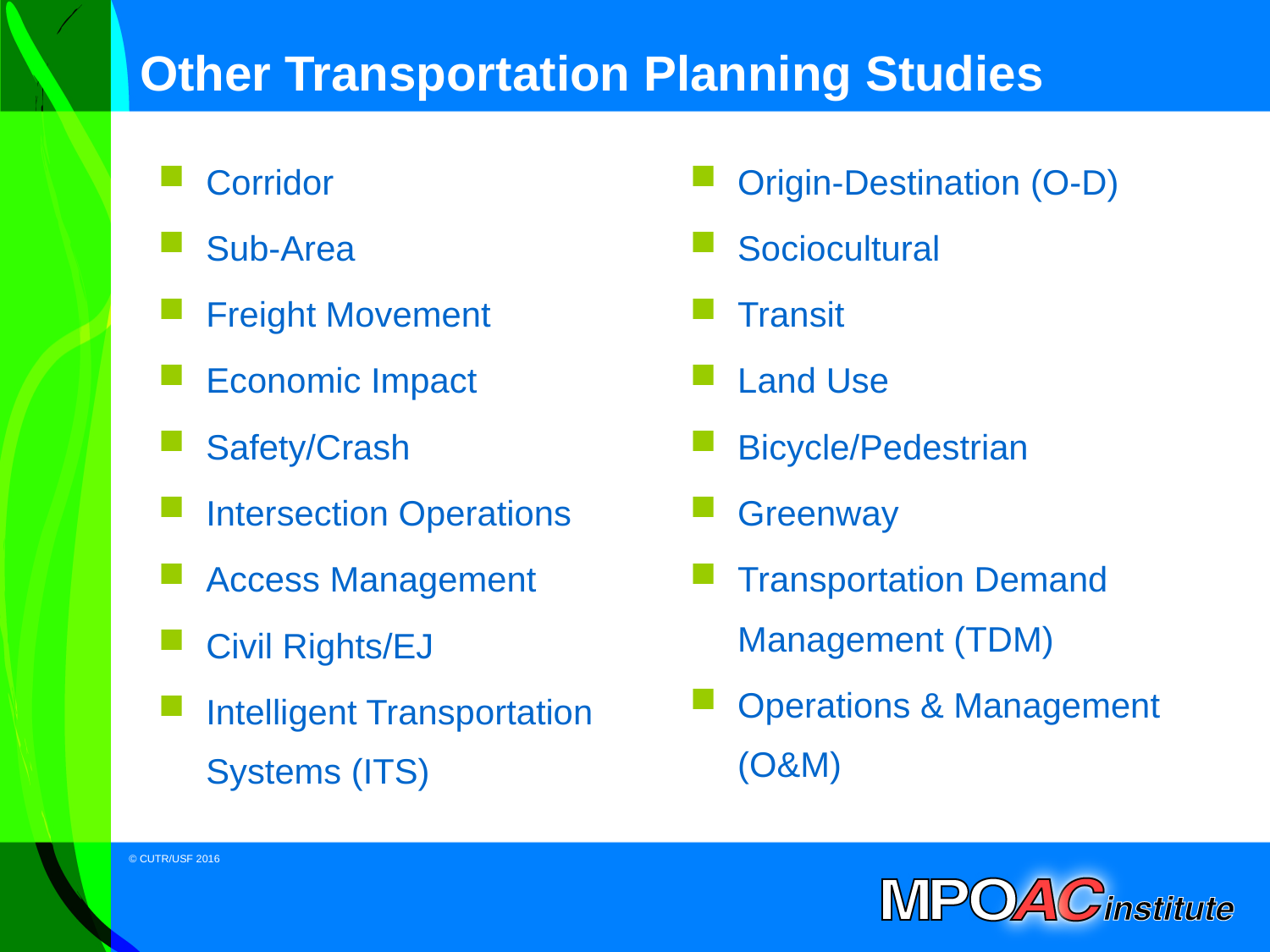

# Other Transportation Planning Studies
Corridor
Sub-Area
Freight Movement
Economic Impact
Safety/Crash
Intersection Operations
Access Management
Civil Rights/EJ
Intelligent Transportation Systems (ITS)

Origin-Destination (O-D)
Sociocultural
Transit
Land Use
Bicycle/Pedestrian
Greenway
Transportation Demand Management (TDM)
Operations & Management (O&M)